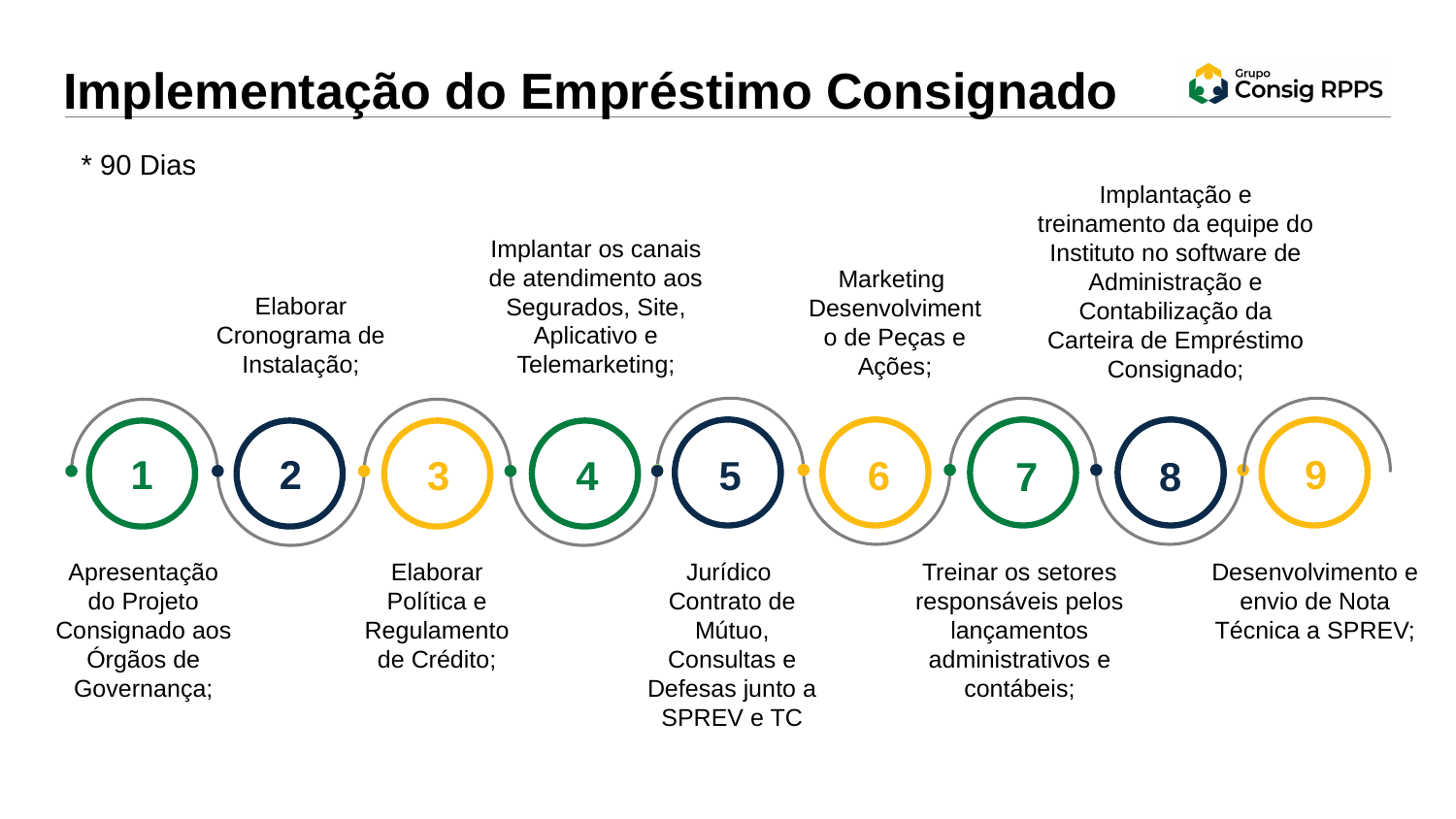

# Implementação do Empréstimo Consignado
* 90 Dias
Implantação e treinamento da equipe do Instituto no software de Administração e Contabilização da Carteira de Empréstimo Consignado;
Implantar os canais de atendimento aos Segurados, Site, Aplicativo e Telemarketing;
Marketing  Desenvolvimento de Peças e Ações;
Elaborar Cronograma de Instalação;

1
9
2
5
3
6
4
7
8

Apresentação do Projeto Consignado aos Órgãos de Governança;
Elaborar Política e Regulamento de Crédito;
Jurídico  Contrato de Mútuo, Consultas e Defesas junto a SPREV e TC

Treinar os setores responsáveis pelos lançamentos administrativos e contábeis;
Desenvolvimento e envio de Nota Técnica a SPREV;